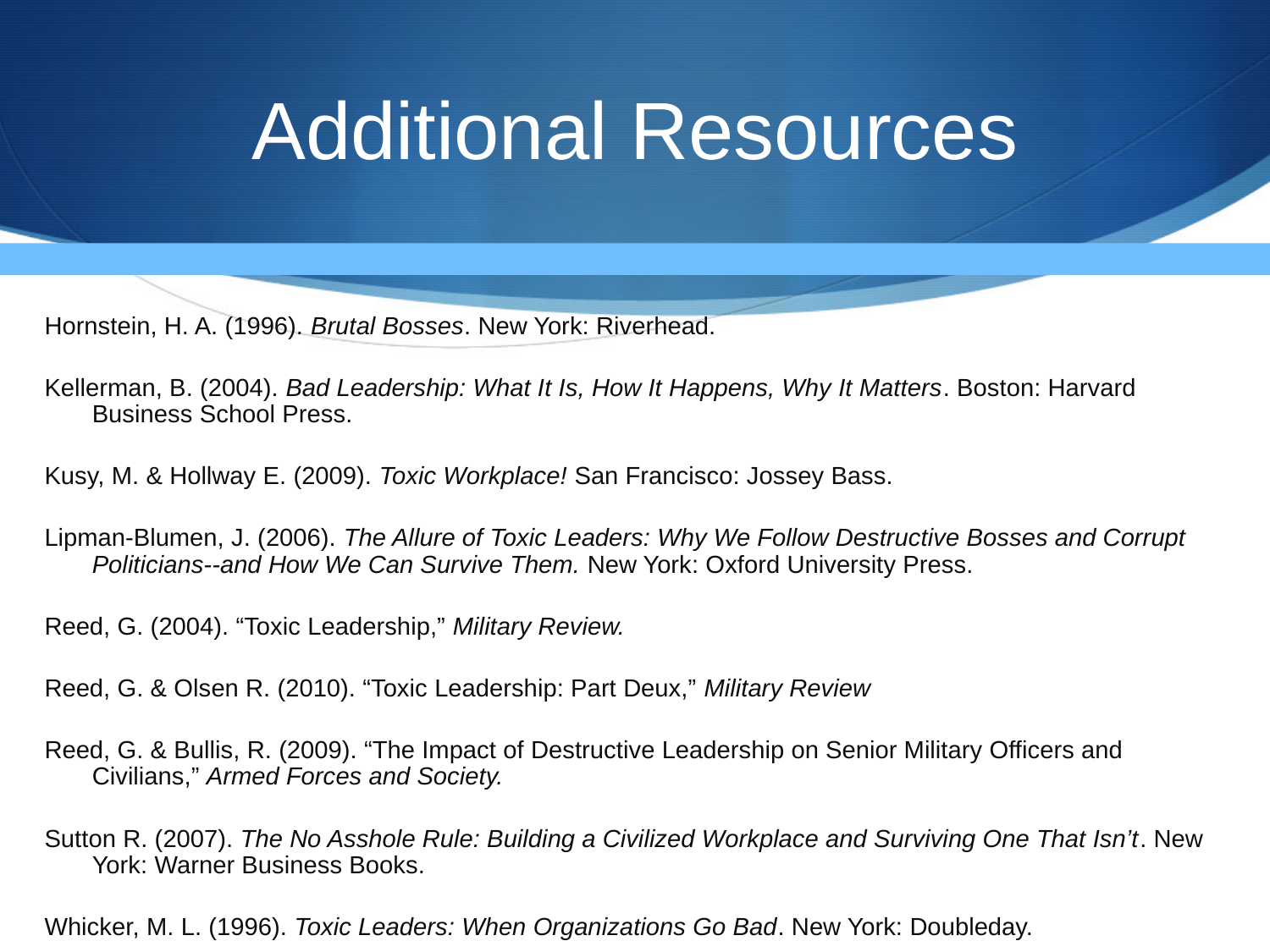

# Additional Resources
Hornstein, H. A. (1996). Brutal Bosses. New York: Riverhead.
Kellerman, B. (2004). Bad Leadership: What It Is, How It Happens, Why It Matters. Boston: Harvard Business School Press.
Kusy, M. & Hollway E. (2009). Toxic Workplace! San Francisco: Jossey Bass.
Lipman-Blumen, J. (2006). The Allure of Toxic Leaders: Why We Follow Destructive Bosses and Corrupt Politicians--and How We Can Survive Them. New York: Oxford University Press.
Reed, G. (2004). “Toxic Leadership,” Military Review.
Reed, G. & Olsen R. (2010). “Toxic Leadership: Part Deux,” Military Review
Reed, G. & Bullis, R. (2009). “The Impact of Destructive Leadership on Senior Military Officers and Civilians,” Armed Forces and Society.
Sutton R. (2007). The No Asshole Rule: Building a Civilized Workplace and Surviving One That Isn’t. New York: Warner Business Books.
Whicker, M. L. (1996). Toxic Leaders: When Organizations Go Bad. New York: Doubleday.